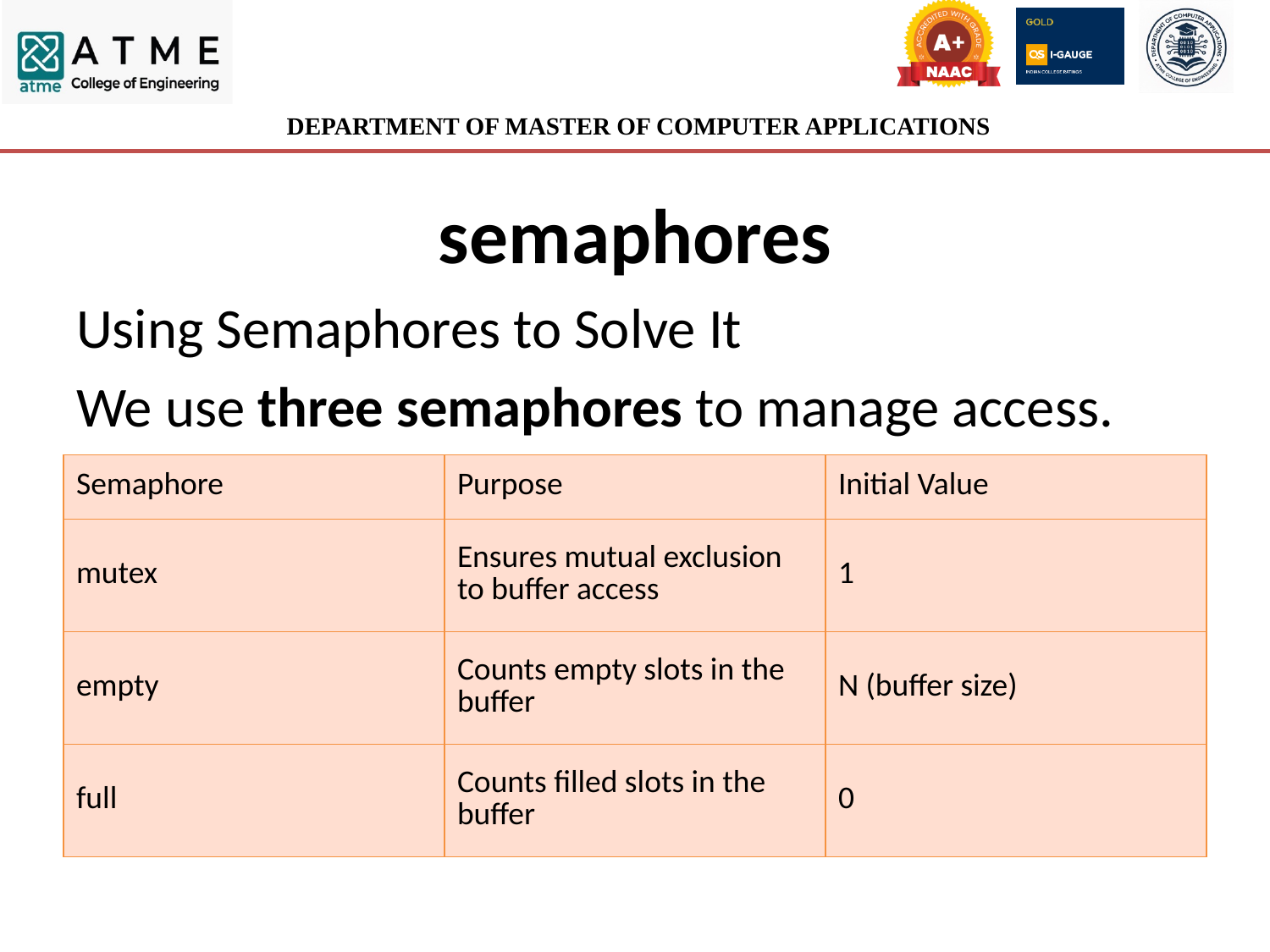

# semaphores
Using Semaphores to Solve It
We use three semaphores to manage access.

| Semaphore | Purpose | Initial Value |
| --- | --- | --- |
| mutex | Ensures mutual exclusion to buffer access | 1 |
| empty | Counts empty slots in the buffer | N (buffer size) |
| full | Counts filled slots in the buffer | 0 |